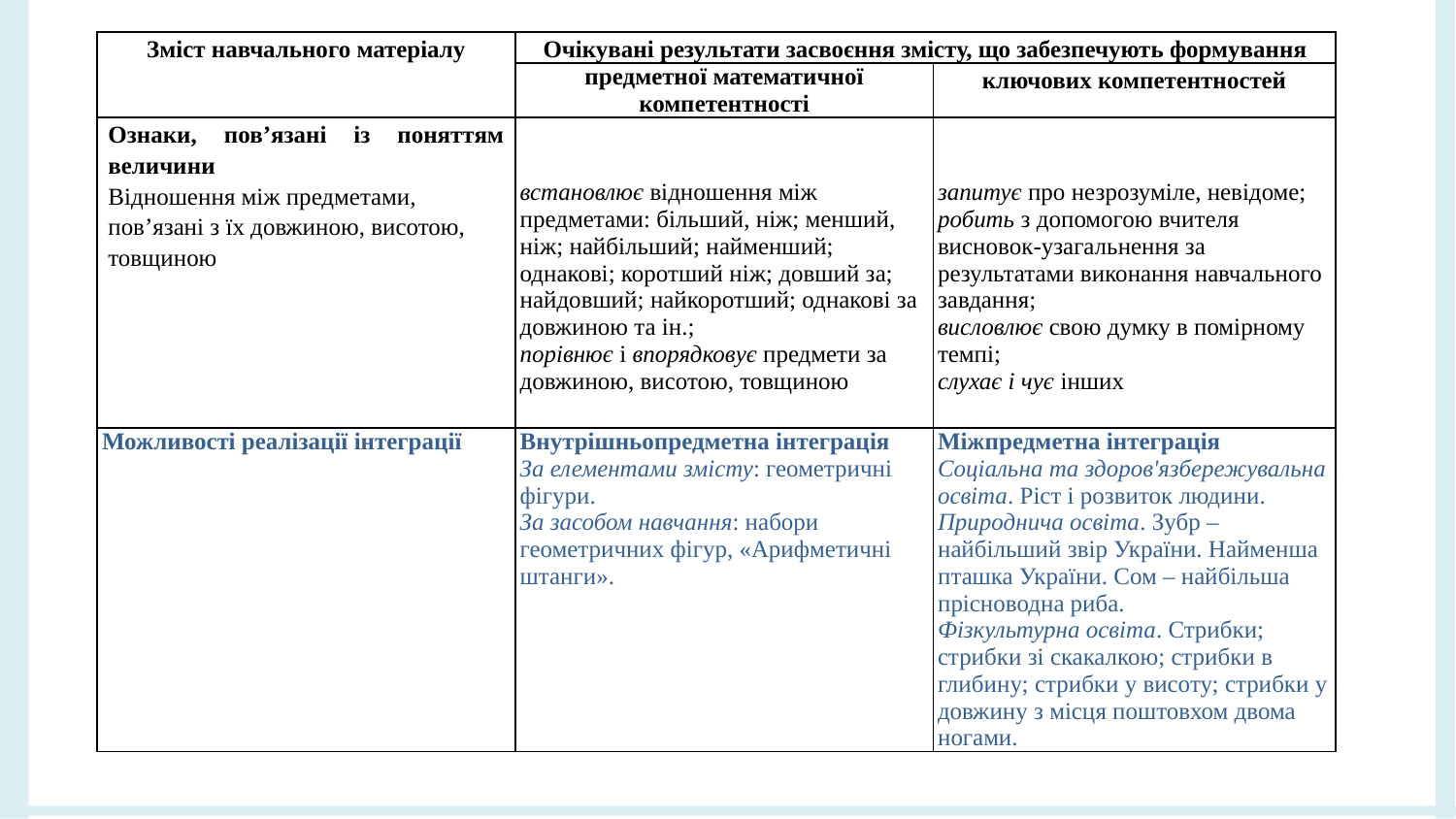

| Зміст навчального матеріалу | Очікувані результати засвоєння змісту, що забезпечують формування |  |
| --- | --- | --- |
|  | предметної математичної компетентності | ключових компетентностей |
| Ознаки, пов’язані із поняттям величини Відношення між предметами, пов’язані з їх довжиною, висотою, товщиною | встановлює відношення між предметами: більший, ніж; менший, ніж; найбільший; найменший; однакові; коротший ніж; довший за; найдовший; найкоротший; однакові за довжиною та ін.; порівнює і впорядковує предмети за довжиною, висотою, товщиною | запитує про незрозуміле, невідоме; робить з допомогою вчителя висновок-узагальнення за результатами виконання навчального завдання; висловлює свою думку в помірному темпі; слухає і чує інших |
| Можливості реалізації інтеграції | Внутрішньопредметна інтеграція За елементами змісту: геометричні фігури. За засобом навчання: набори геометричних фігур, «Арифметичні штанги». | Міжпредметна інтеграція Соціальна та здоров'язбережувальна освіта. Ріст і розвиток людини. Природнича освіта. Зубр – найбільший звір України. Найменша пташка України. Сом – найбільша прісноводна риба. Фізкультурна освіта. Стрибки; стрибки зі скакалкою; стрибки в глибину; стрибки у висоту; стрибки у довжину з місця поштовхом двома ногами. |